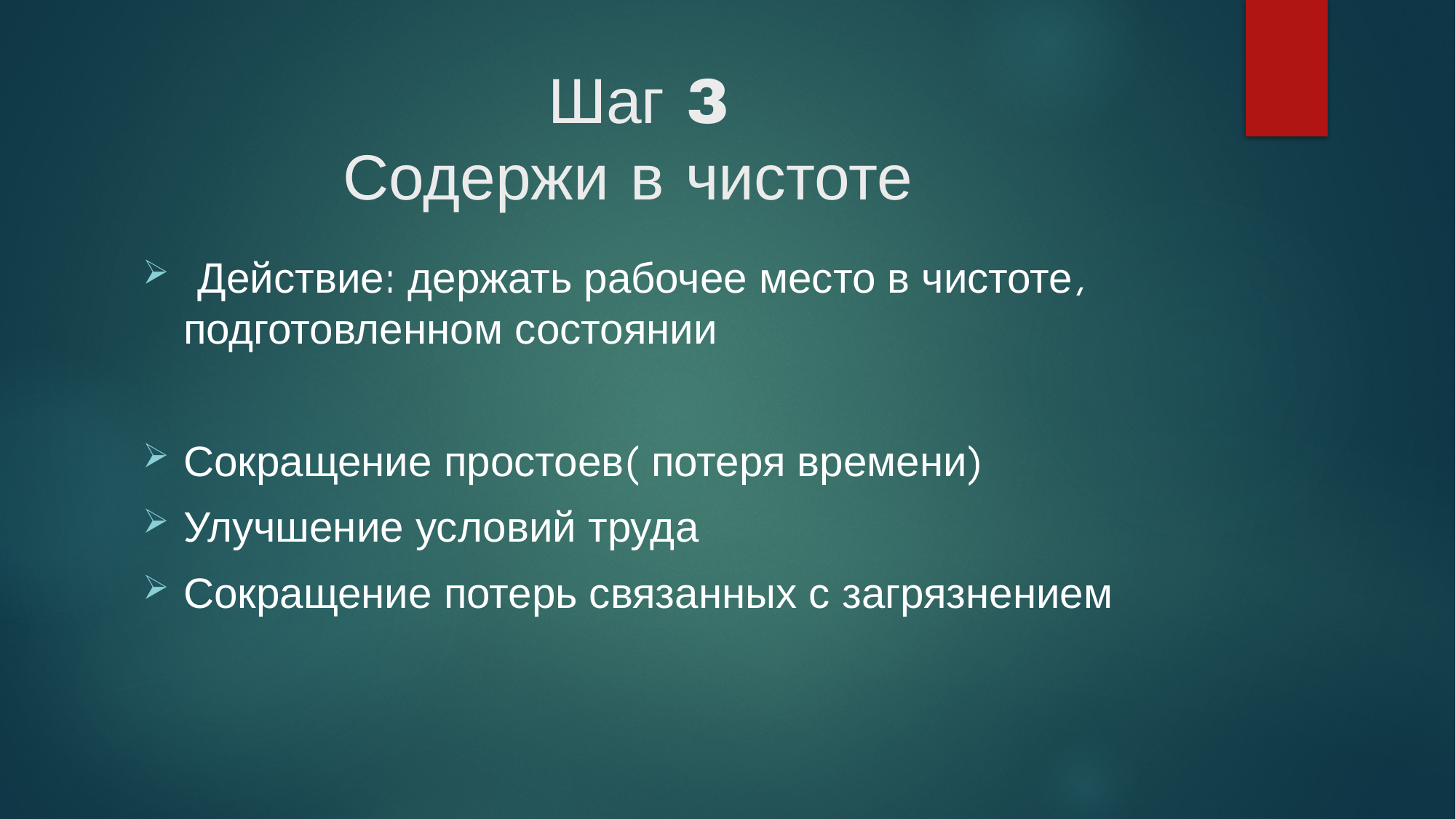

# Шаг 3 Содержи в чистоте
 Действие: держать рабочее место в чистоте, подготовленном состоянии

Сокращение простоев( потеря времени)
Улучшение условий труда
Сокращение потерь связанных с загрязнением